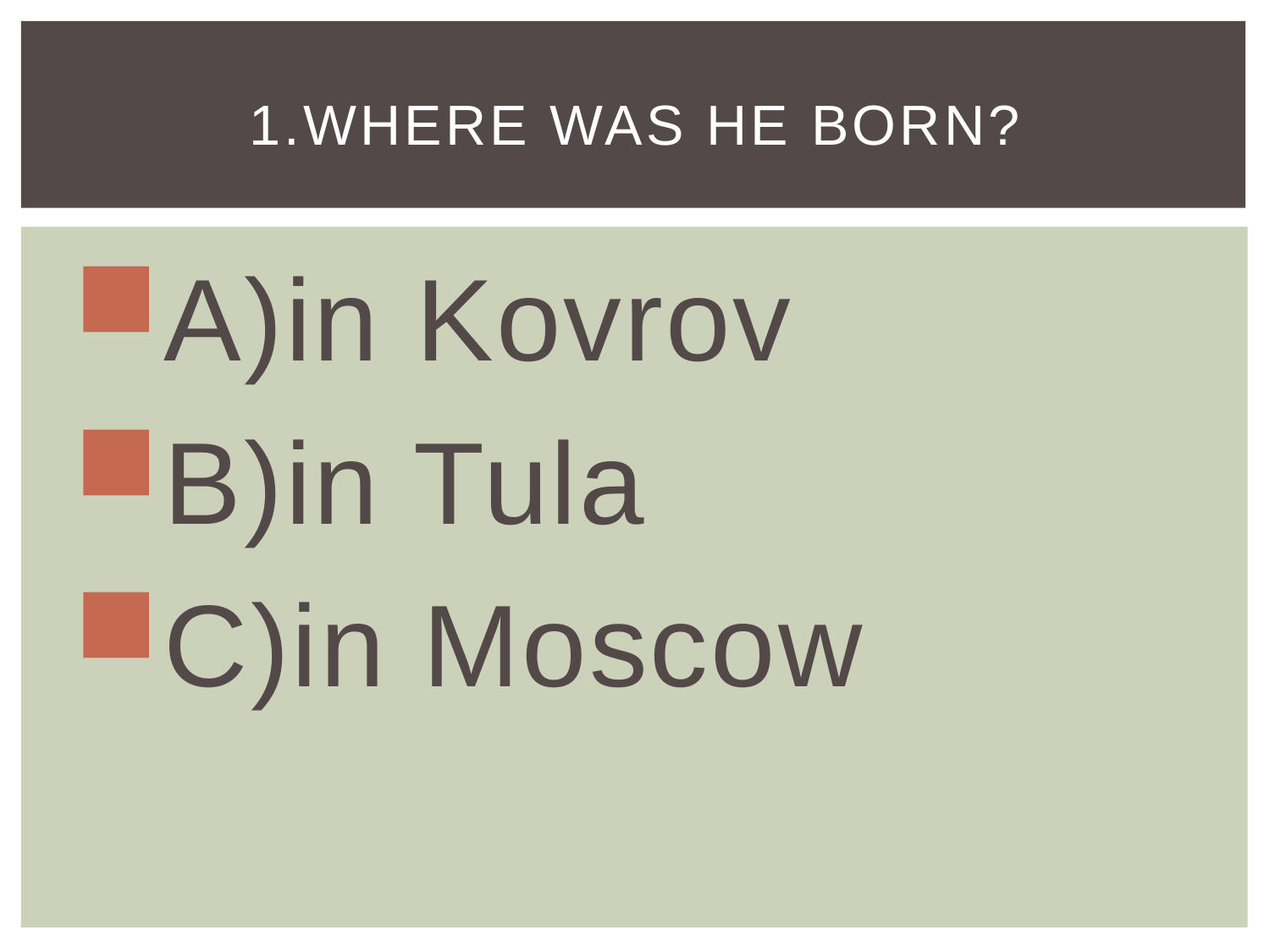

# 1.Where was he born?
A)in Kovrov
B)in Tula
C)in Moscow